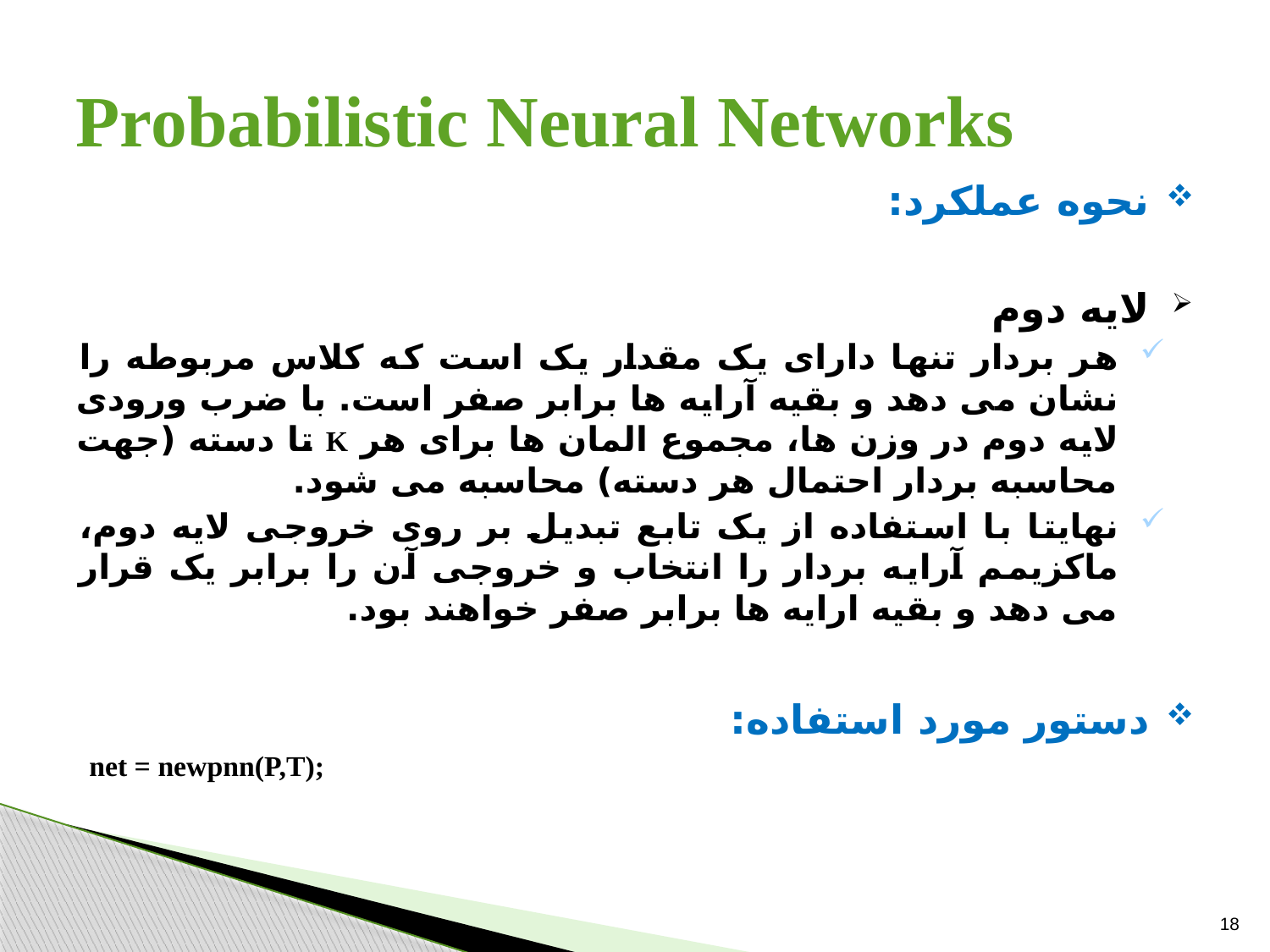

# Probabilistic Neural Networks
نحوه عملکرد:

لایه دوم
هر بردار تنها دارای یک مقدار یک است که کلاس مربوطه را نشان می دهد و بقیه آرایه ها برابر صفر است. با ضرب ورودی لایه دوم در وزن ها، مجموع المان ها برای هر K تا دسته (جهت محاسبه بردار احتمال هر دسته) محاسبه می شود.
نهایتا با استفاده از یک تابع تبدیل بر روی خروجی لایه دوم، ماکزیمم آرایه بردار را انتخاب و خروجی آن را برابر یک قرار می دهد و بقیه ارایه ها برابر صفر خواهند بود.

دستور مورد استفاده:
net = newpnn(P,T);

18